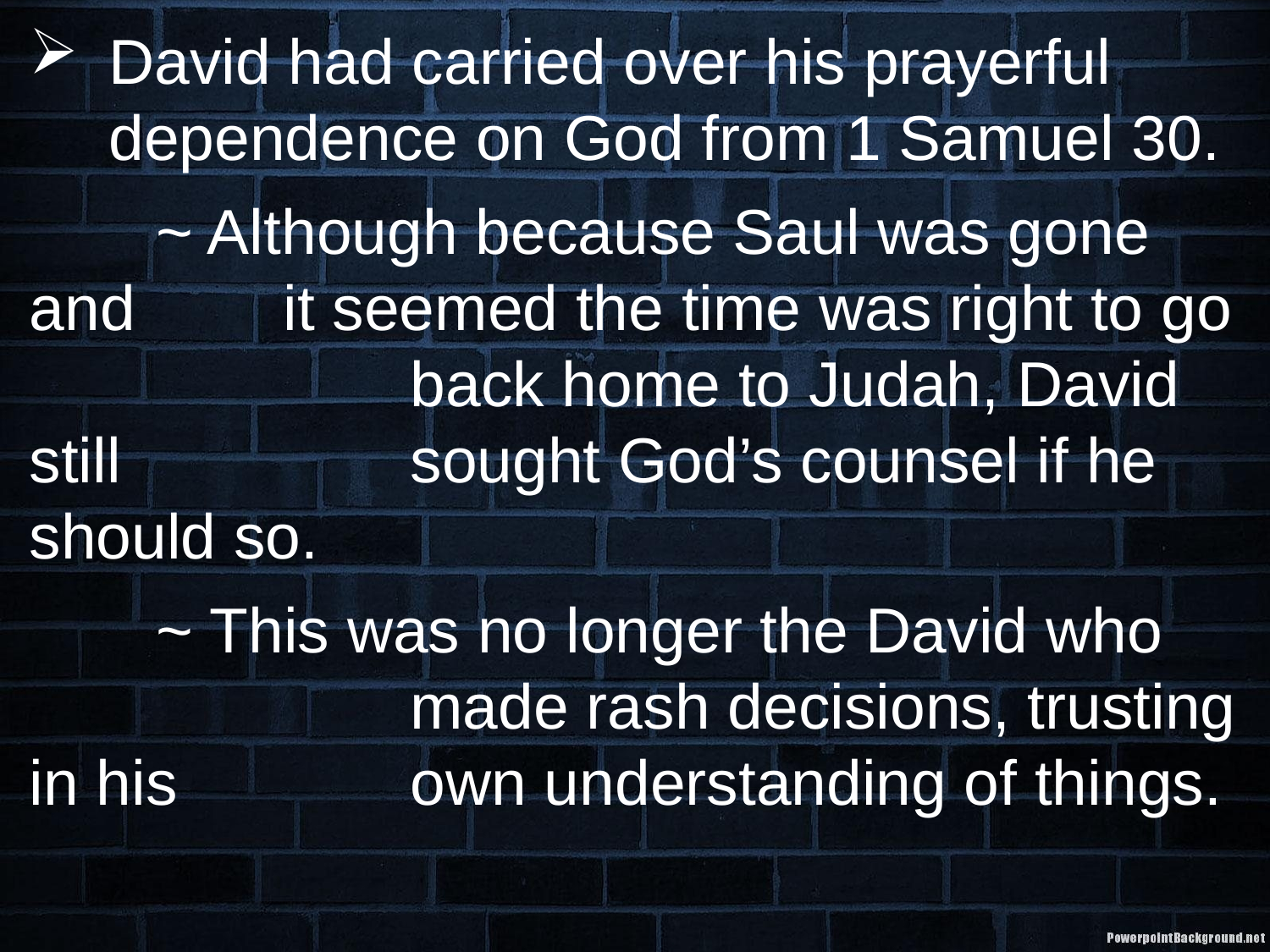

David had carried over his prayerful dependence on God from 1 Samuel 30.
	~ Although because Saul was gone and 		it seemed the time was right to go 			back home to Judah, David still 			sought God’s counsel if he should so.
	~ This was no longer the David who 			made rash decisions, trusting in his 		own understanding of things.